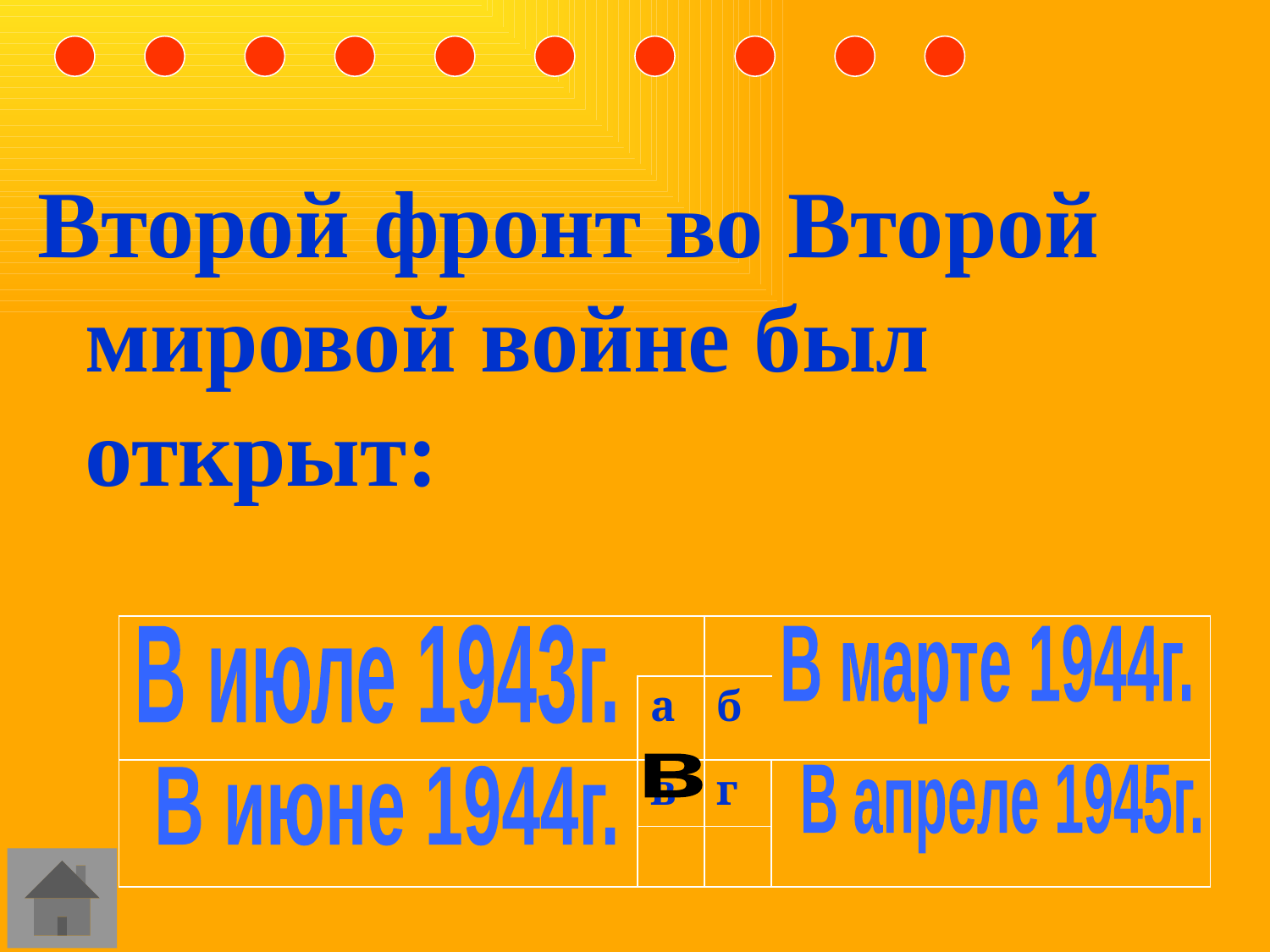

Второй фронт во Второй мировой войне был открыт:

|  |  |  |  |
| --- | --- | --- | --- |
|  | а | б |  |
|  | в | г |  |
|  |  |  |  |
В июле 1943г.
В марте 1944г.
в
В апреле 1945г.
В июне 1944г.